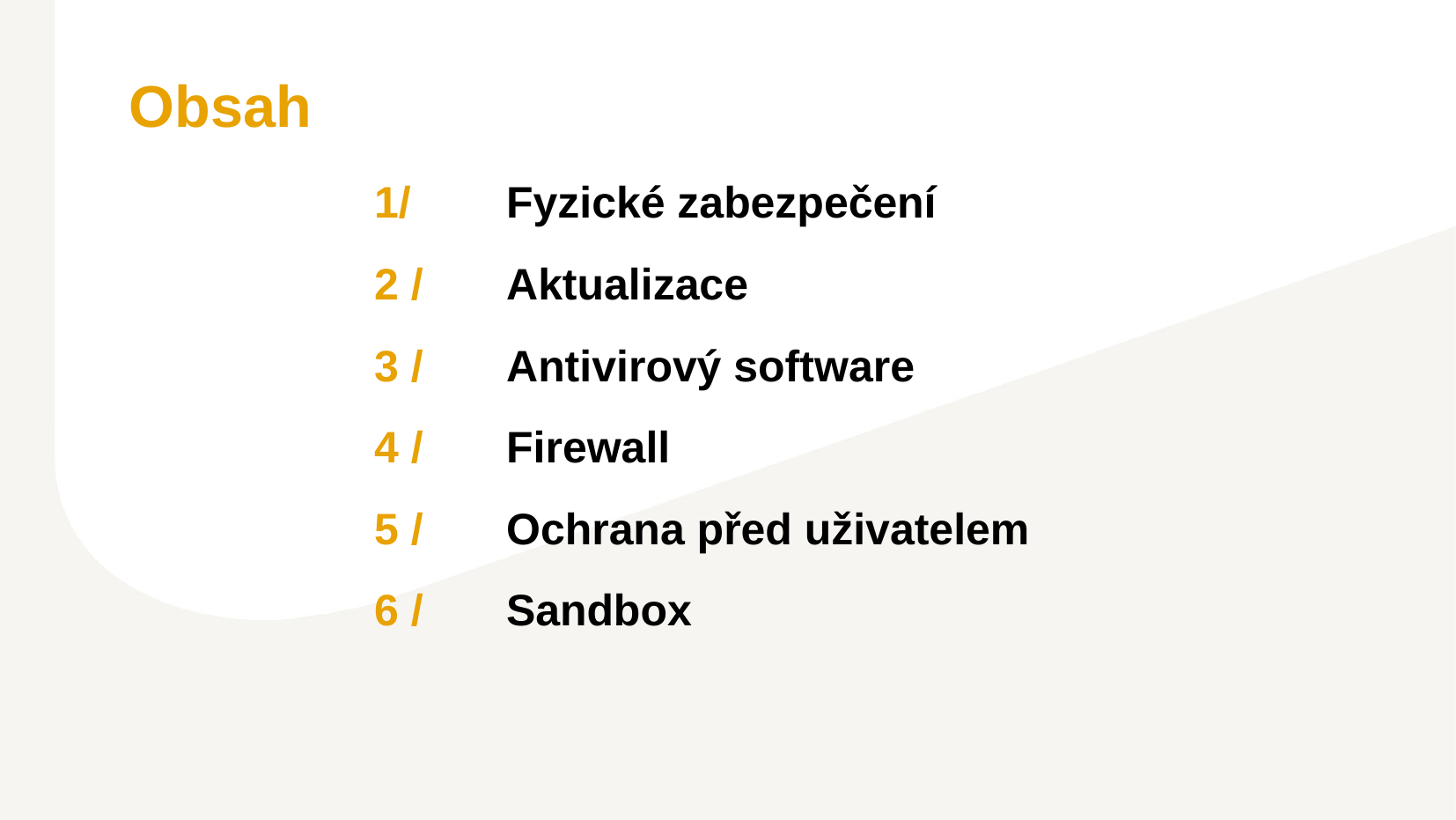

Obsah
1/	Fyzické zabezpečení
2 /	Aktualizace
3 /	Antivirový software
4 /	Firewall
5 /	Ochrana před uživatelem
6 /	Sandbox